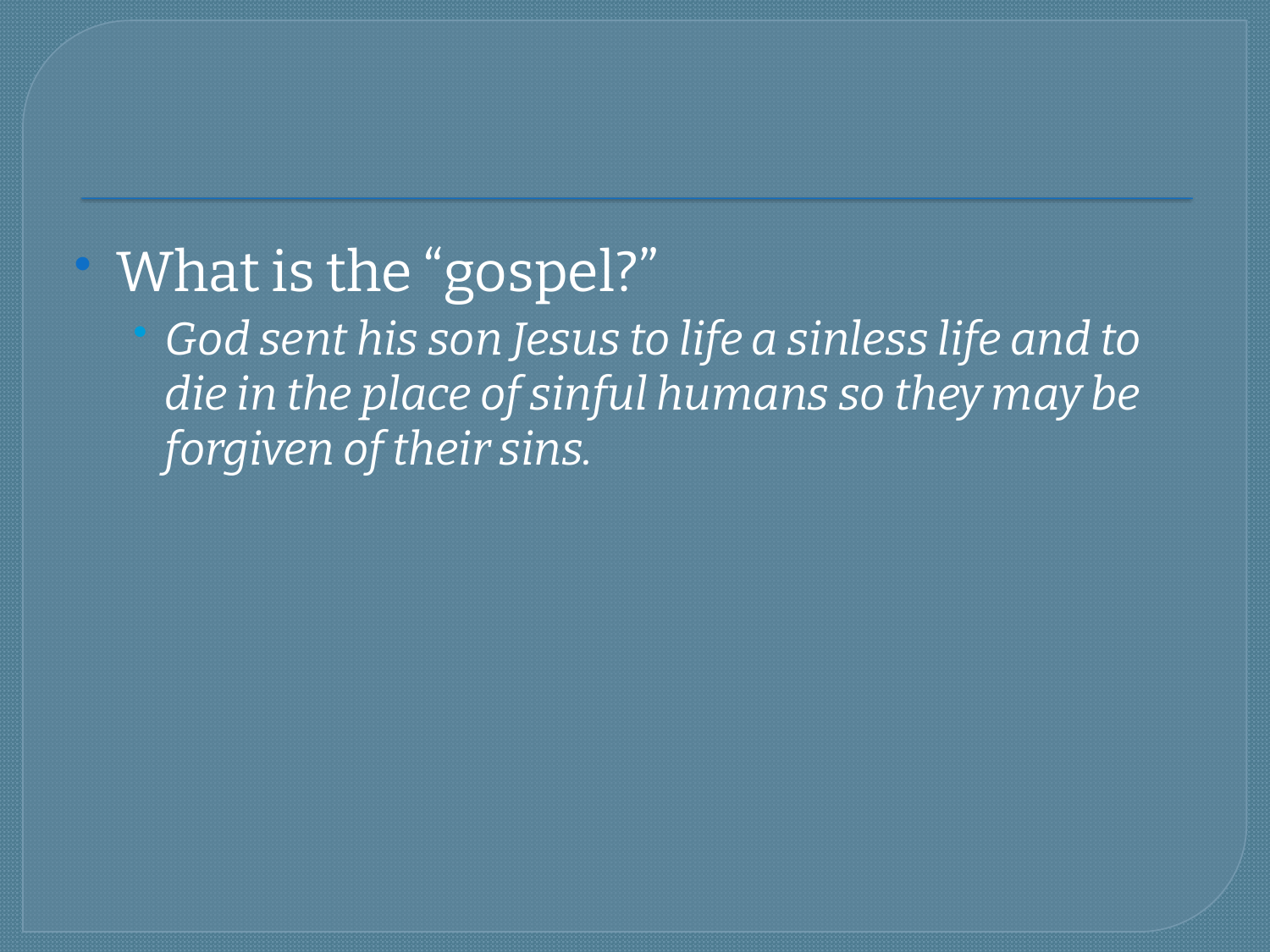

#
What is the “gospel?”
God sent his son Jesus to life a sinless life and to die in the place of sinful humans so they may be forgiven of their sins.